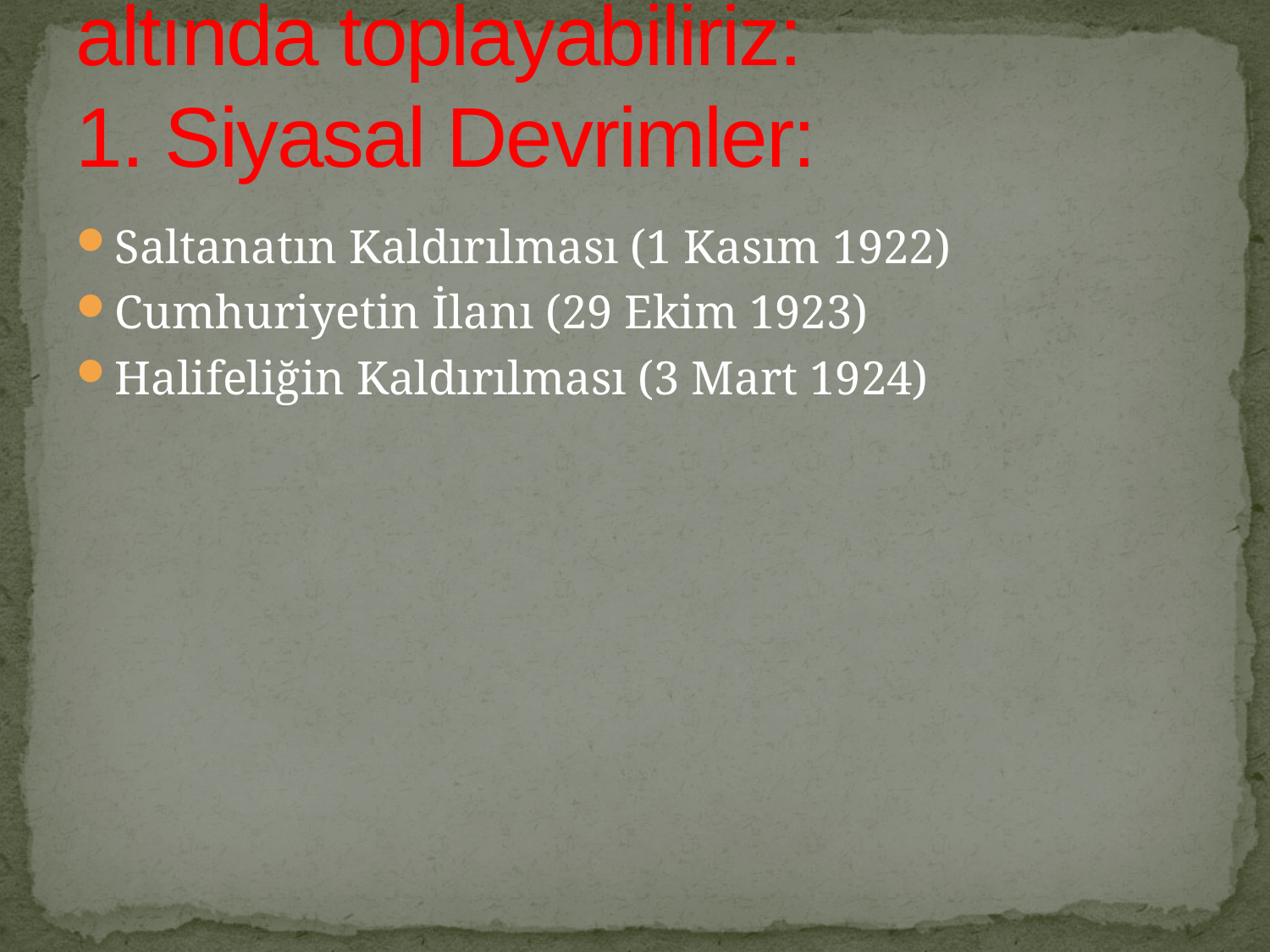

# Bu devrimleri beş başlık altında toplayabiliriz: 1. Siyasal Devrimler:
Saltanatın Kaldırılması (1 Kasım 1922)
Cumhuriyetin İlanı (29 Ekim 1923)
Halifeliğin Kaldırılması (3 Mart 1924)